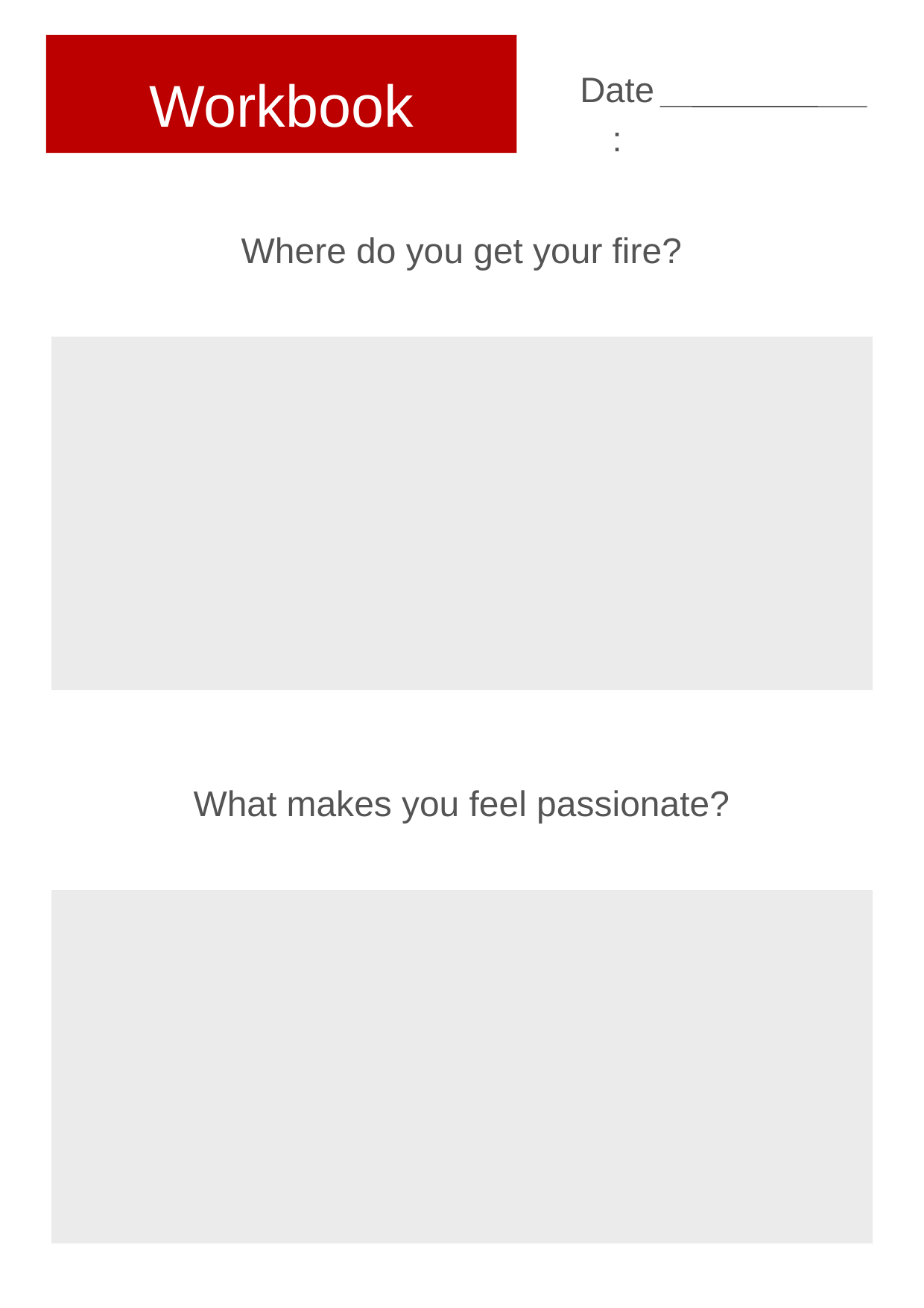

Workbook
Date:

Where do you get your fire?

What makes you feel passionate?